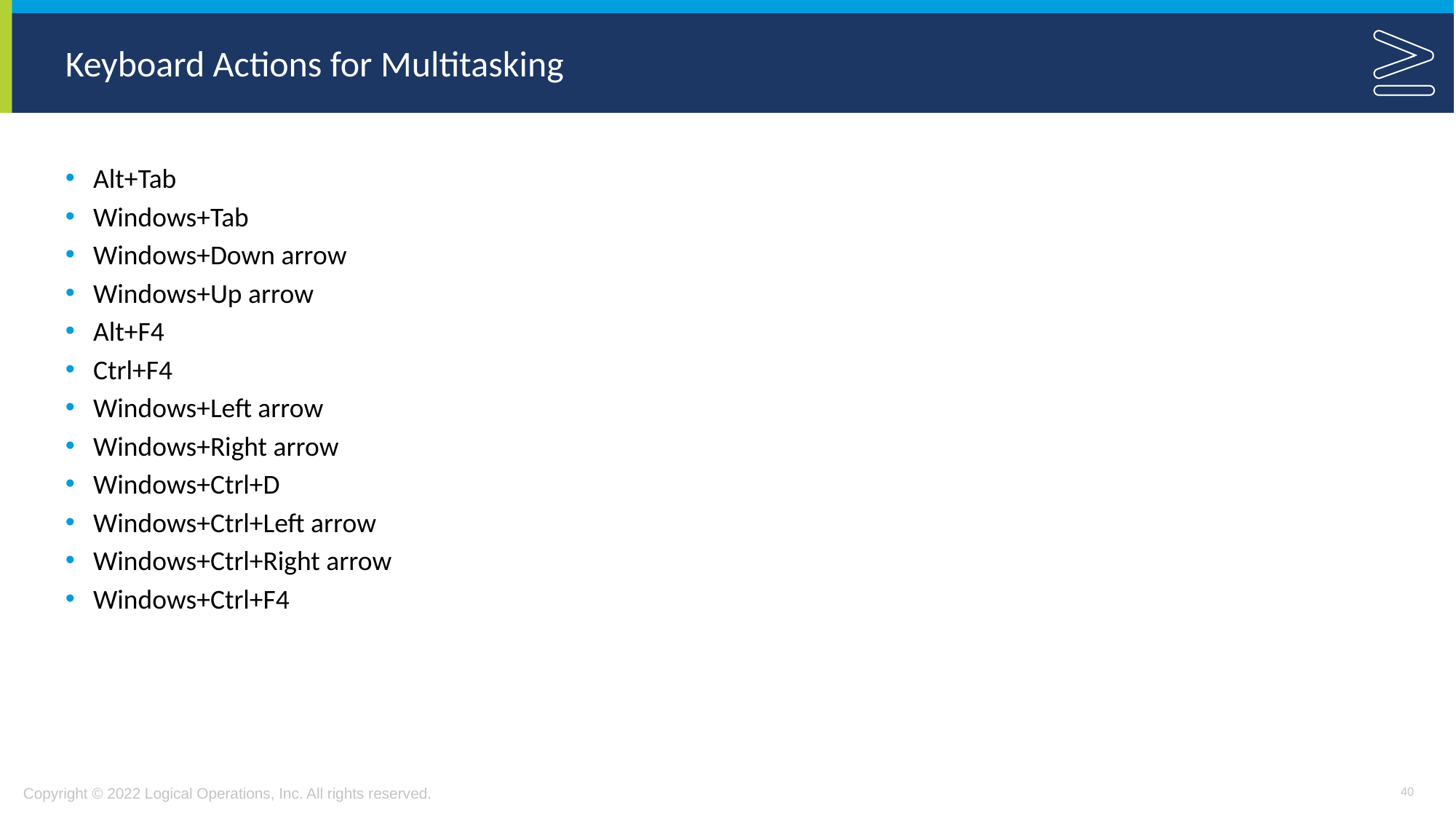

# Keyboard Actions for Multitasking
Alt+Tab
Windows+Tab
Windows+Down arrow
Windows+Up arrow
Alt+F4
Ctrl+F4
Windows+Left arrow
Windows+Right arrow
Windows+Ctrl+D
Windows+Ctrl+Left arrow
Windows+Ctrl+Right arrow
Windows+Ctrl+F4
40